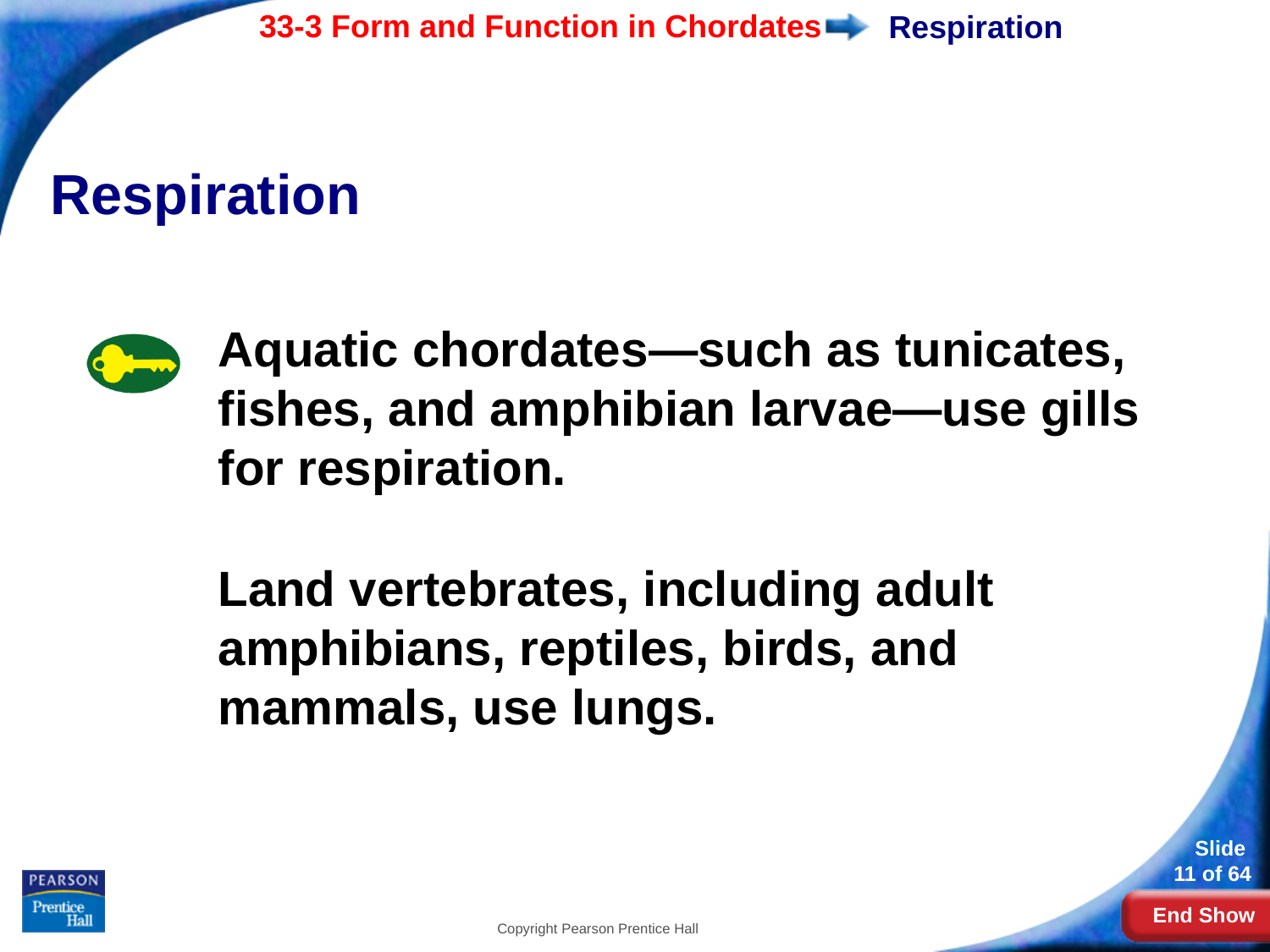

# Respiration
Respiration
Aquatic chordates—such as tunicates, fishes, and amphibian larvae—use gills for respiration.
Land vertebrates, including adult amphibians, reptiles, birds, and mammals, use lungs.
Copyright Pearson Prentice Hall